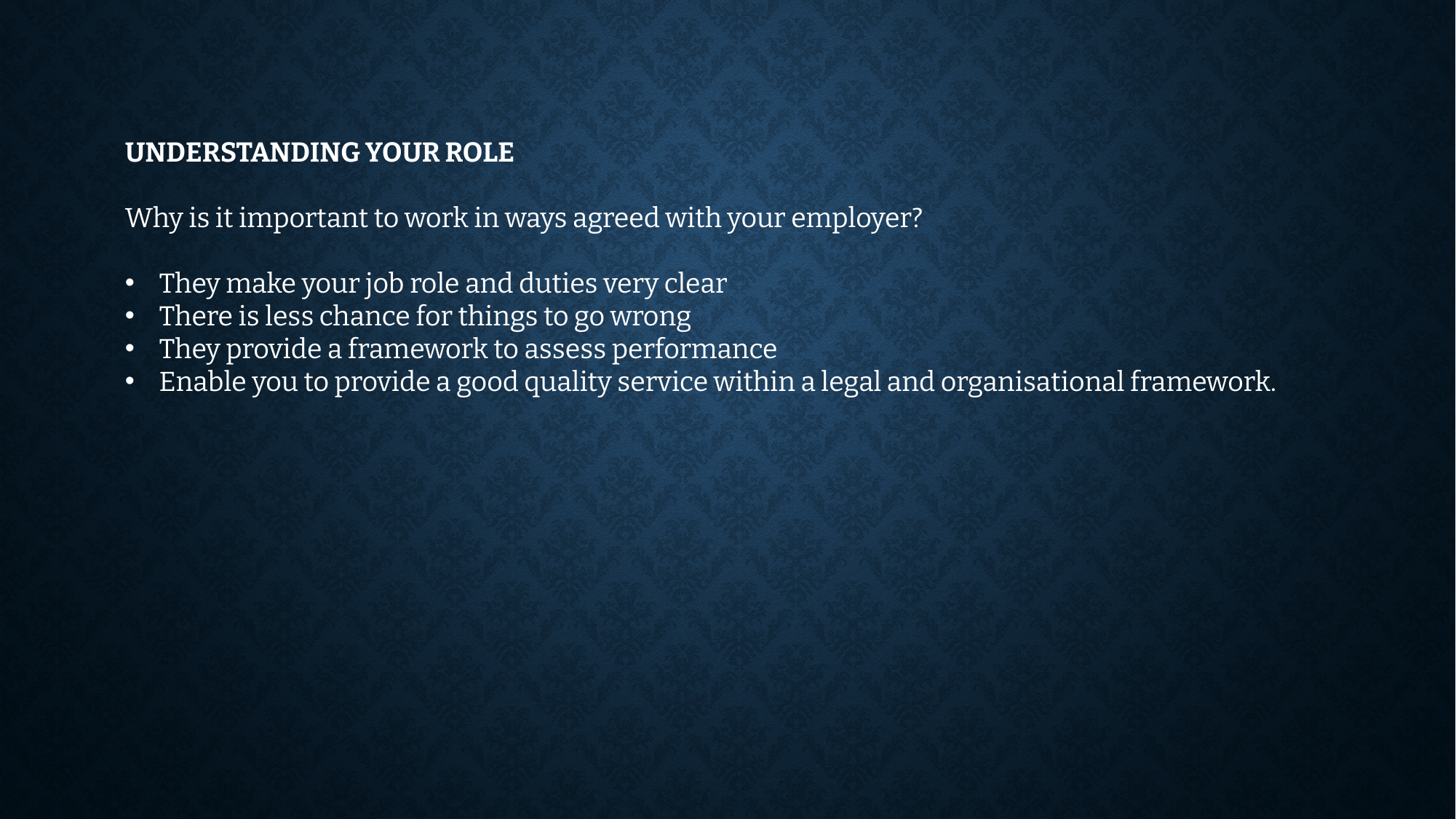

UNDERSTANDING YOUR ROLE

Why is it important to work in ways agreed with your employer?

They make your job role and duties very clear
There is less chance for things to go wrong
They provide a framework to assess performance
Enable you to provide a good quality service within a legal and organisational framework.